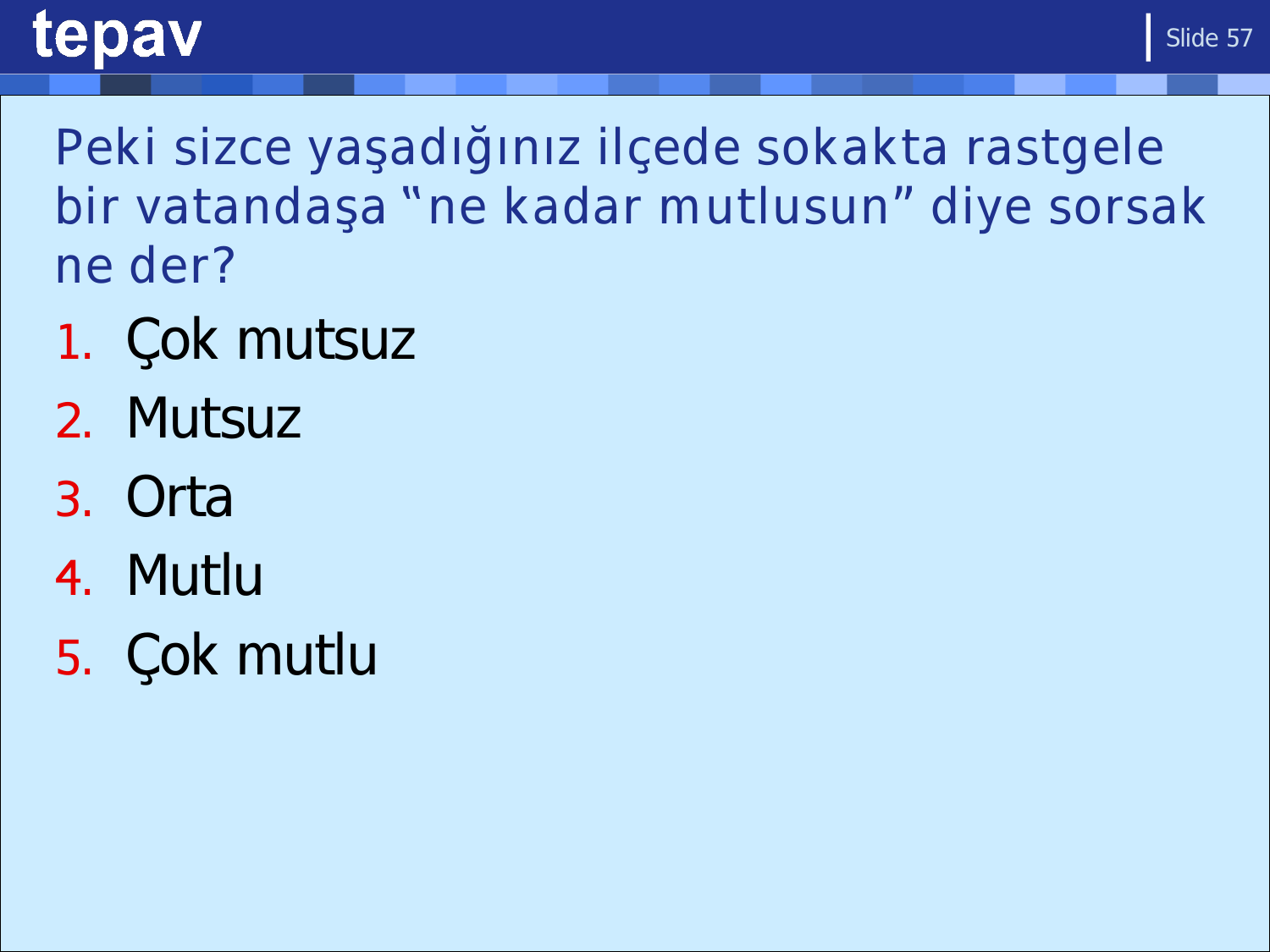

57

# Peki sizce yaşadığınız ilçede sokakta rastgele bir vatandaşa “ne kadar mutlusun” diye sorsak ne der?
Çok mutsuz
Mutsuz
Orta
Mutlu
Çok mutlu